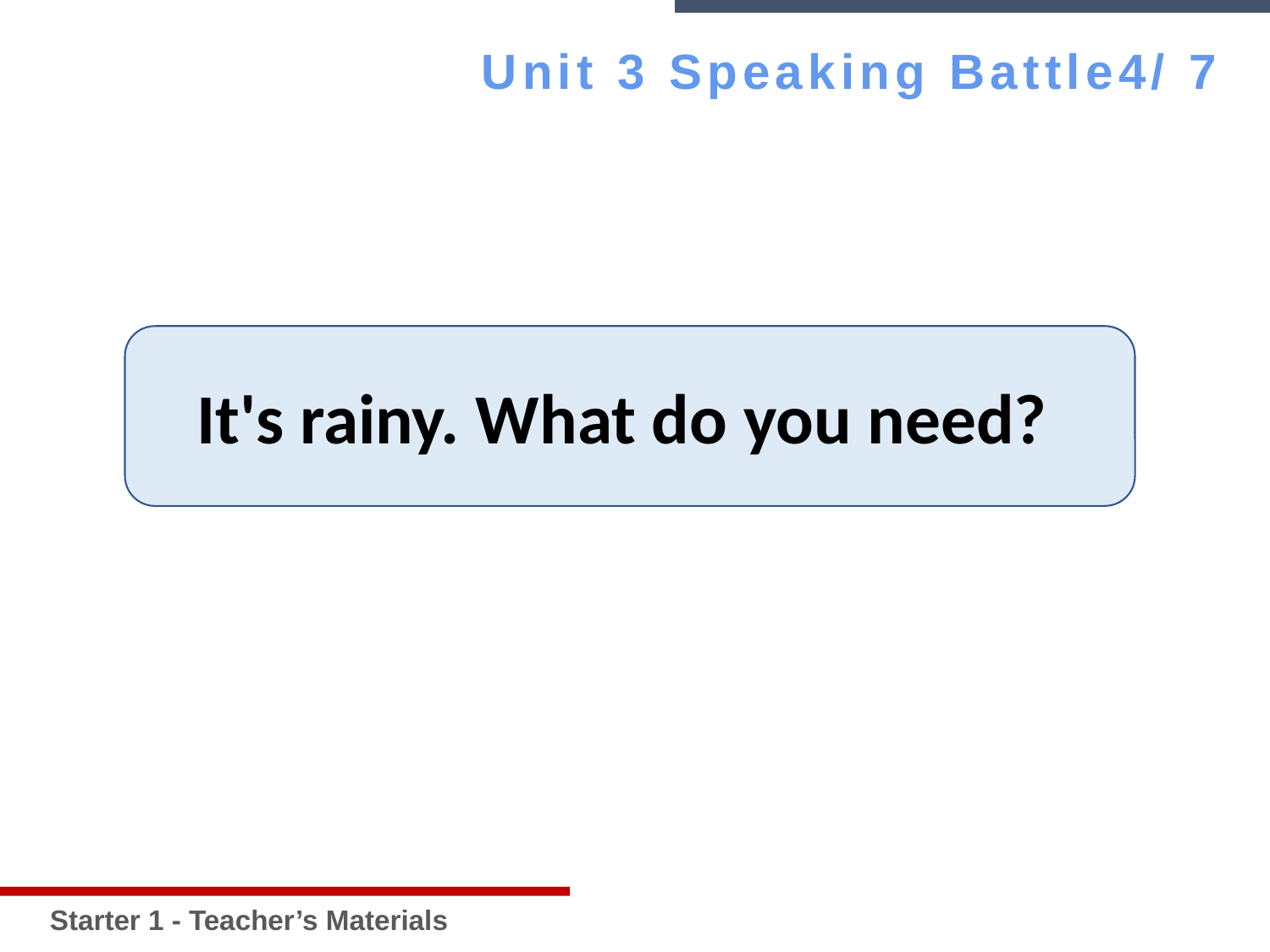

Starter 1 - Teacher’s Materials
Unit 3 Speaking Battle4/ 7
It's rainy. What do you need?